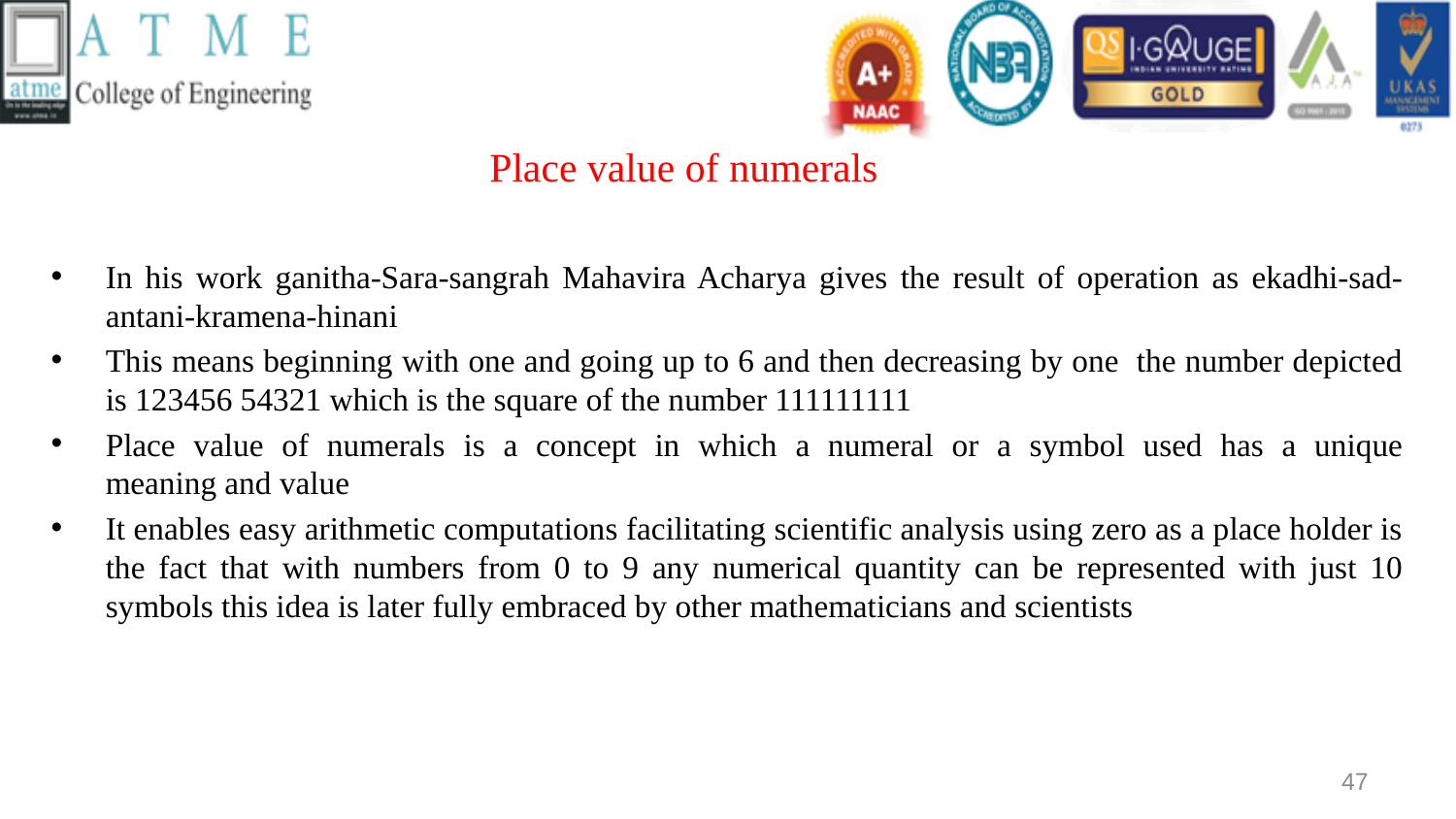

# Place value of numerals
In his work ganitha-Sara-sangrah Mahavira Acharya gives the result of operation as ekadhi-sad-antani-kramena-hinani
This means beginning with one and going up to 6 and then decreasing by one  the number depicted is 123456 54321 which is the square of the number 111111111
Place value of numerals is a concept in which a numeral or a symbol used has a unique meaning and value
It enables easy arithmetic computations facilitating scientific analysis using zero as a place holder is the fact that with numbers from 0 to 9 any numerical quantity can be represented with just 10 symbols this idea is later fully embraced by other mathematicians and scientists
47